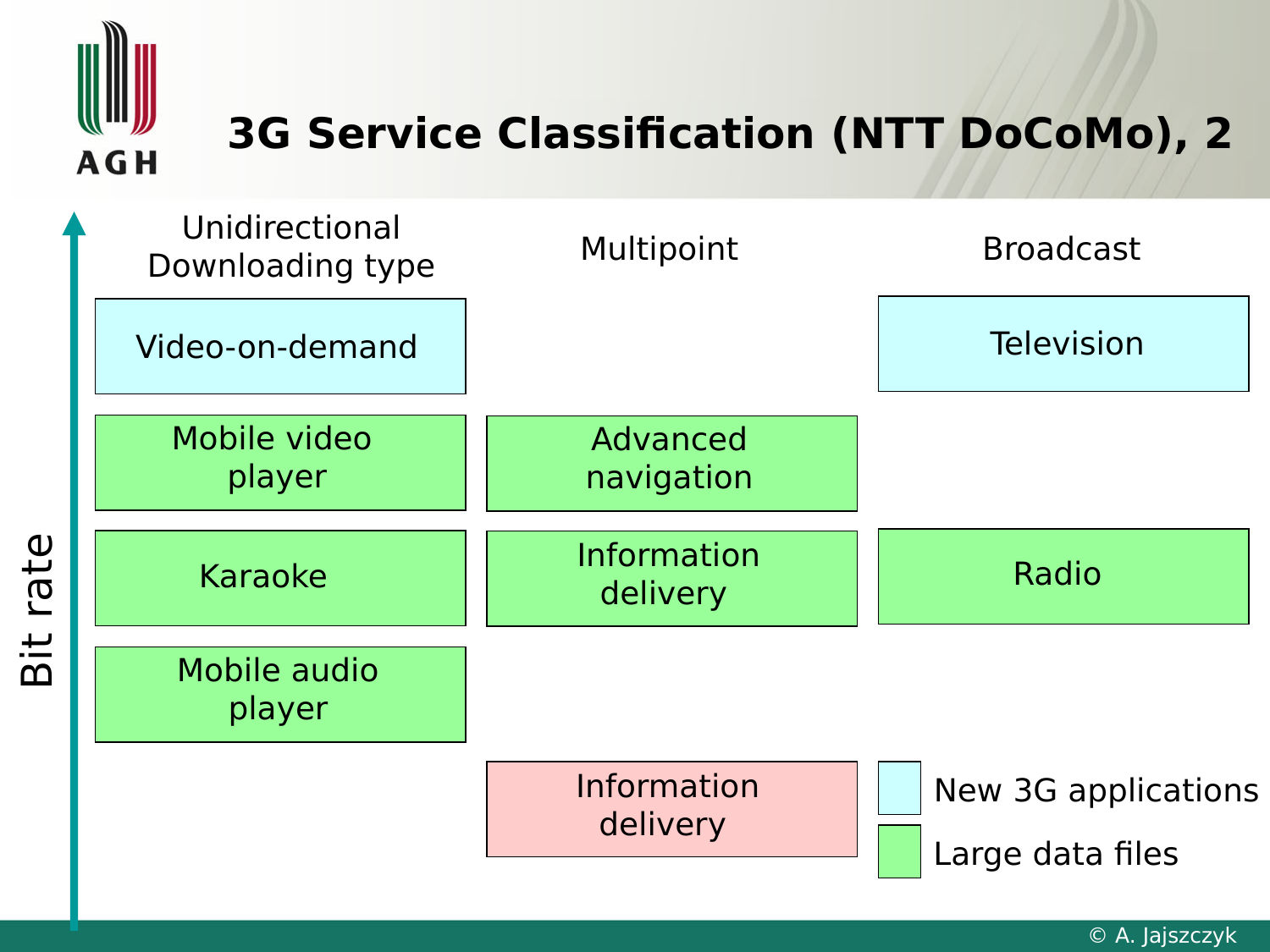

# 3G Service Classification (NTT DoCoMo), 2
Unidirectional
Downloading type

Video-on-demand
Mobile video
player

Karaoke
Mobile audio
player

New 3G applications

Large data files

Bit rate
  Multipoint
Advanced
navigation

Information
delivery

Information
delivery

       Broadcast

Television

Radio